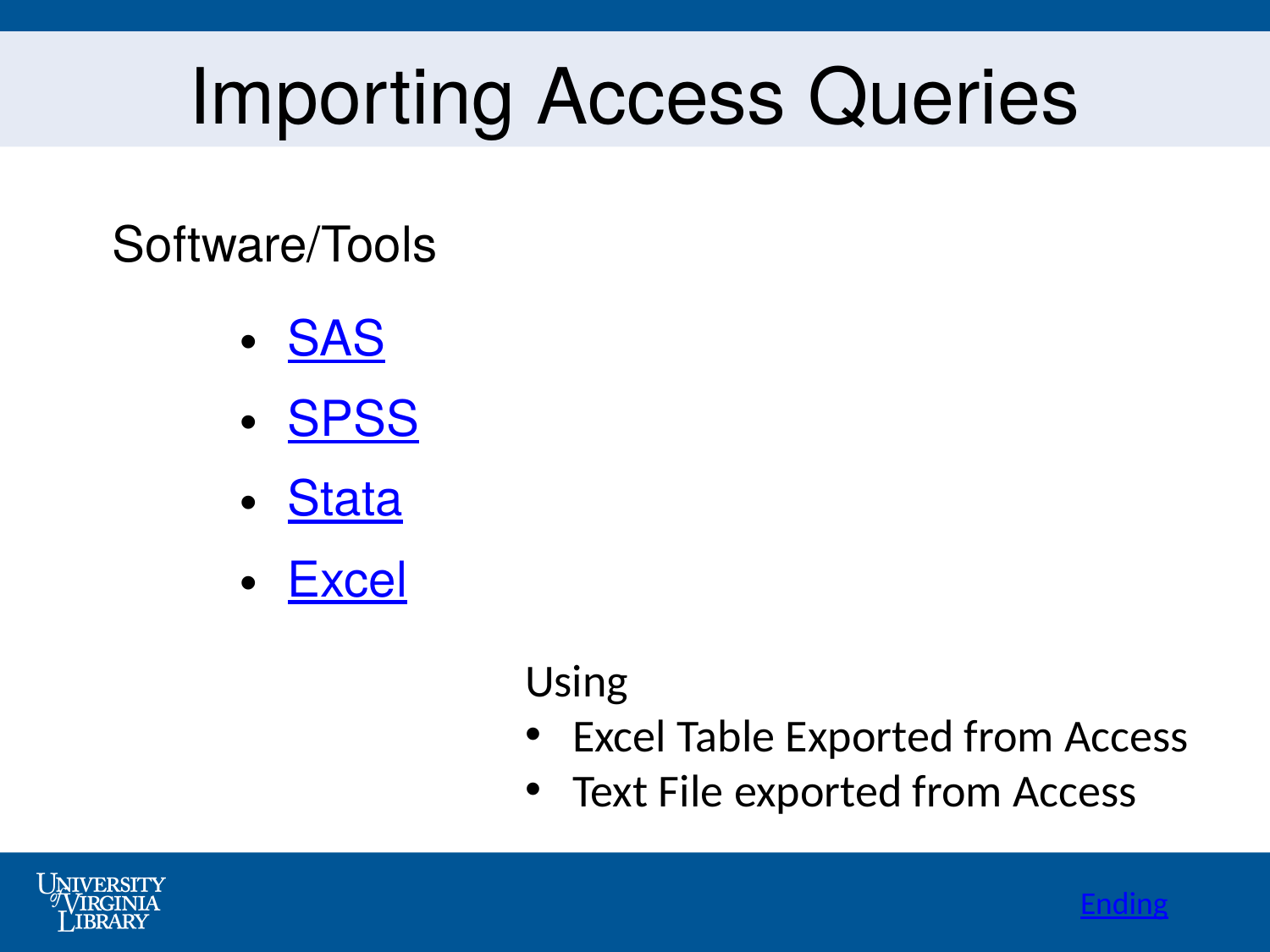

# Importing Access Queries
Software/Tools

SAS
SPSS
Stata
Excel
Using
Excel Table Exported from Access
Text File exported from Access
Ending